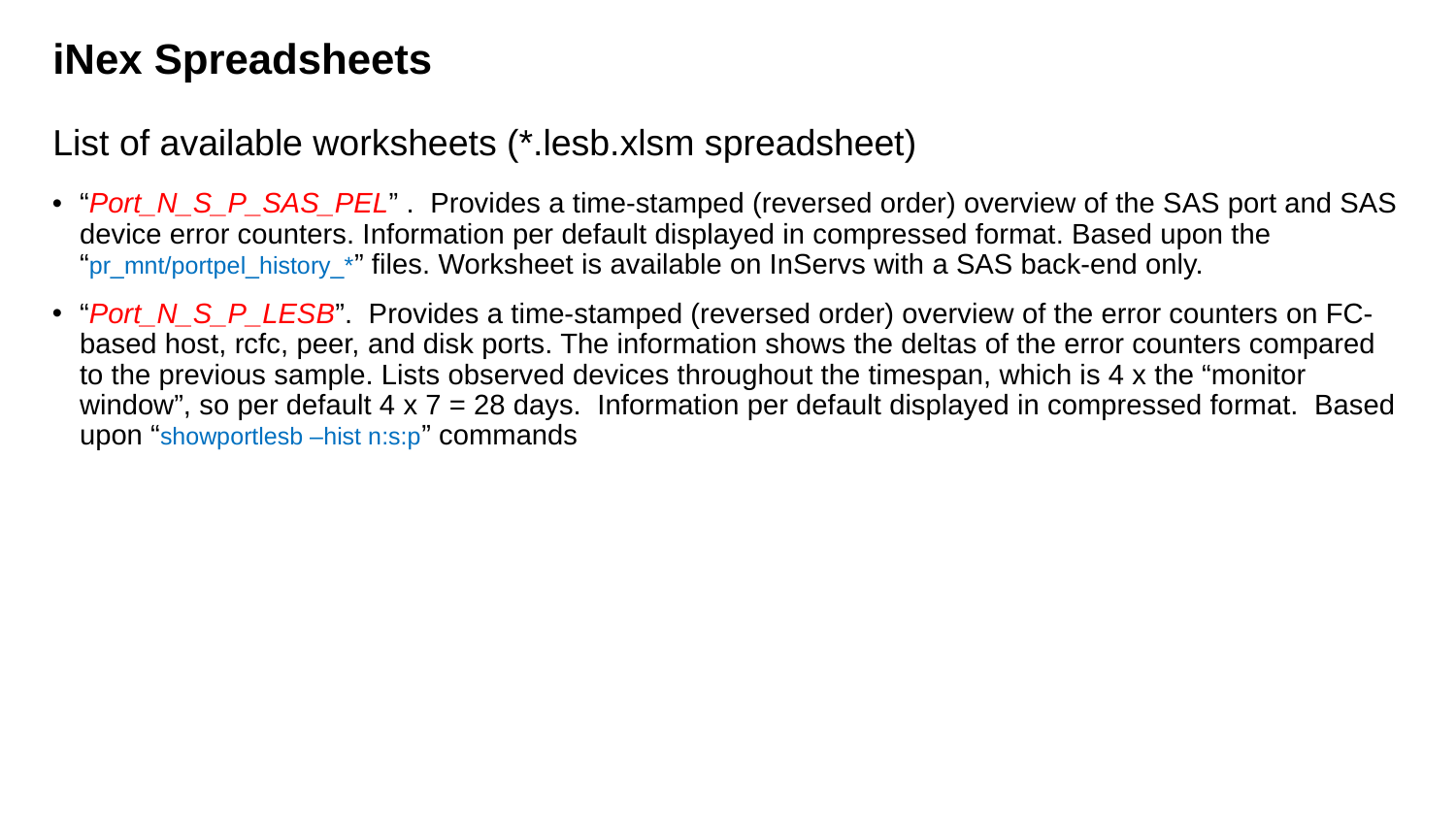

# iNex Spreadsheets
List of available worksheets (*.lesb.xlsm spreadsheet)
“Port_N_S_P_SAS_PEL” .  Provides a time-stamped (reversed order) overview of the SAS port and SAS device error counters. Information per default displayed in compressed format. Based upon the “pr_mnt/portpel_history_*” files. Worksheet is available on InServs with a SAS back-end only.
“Port_N_S_P_LESB”.  Provides a time-stamped (reversed order) overview of the error counters on FC-based host, rcfc, peer, and disk ports. The information shows the deltas of the error counters compared to the previous sample. Lists observed devices throughout the timespan, which is 4 x the “monitor window”, so per default 4 x 7 = 28 days.  Information per default displayed in compressed format.  Based upon “showportlesb –hist n:s:p” commands